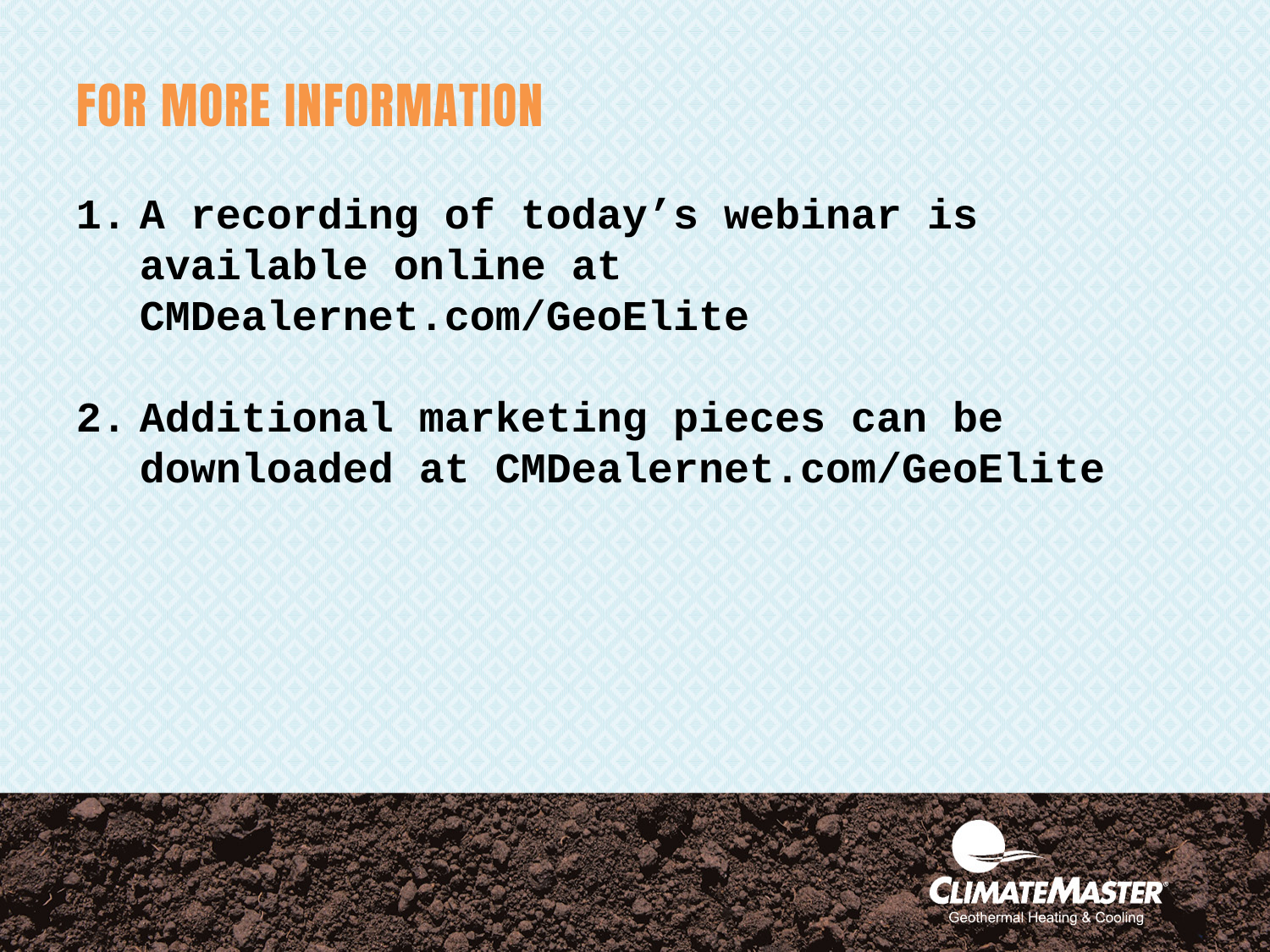

# FOR MORE INFORMATION
A recording of today’s webinar is available online at CMDealernet.com/GeoElite

Additional marketing pieces can be downloaded at CMDealernet.com/GeoElite